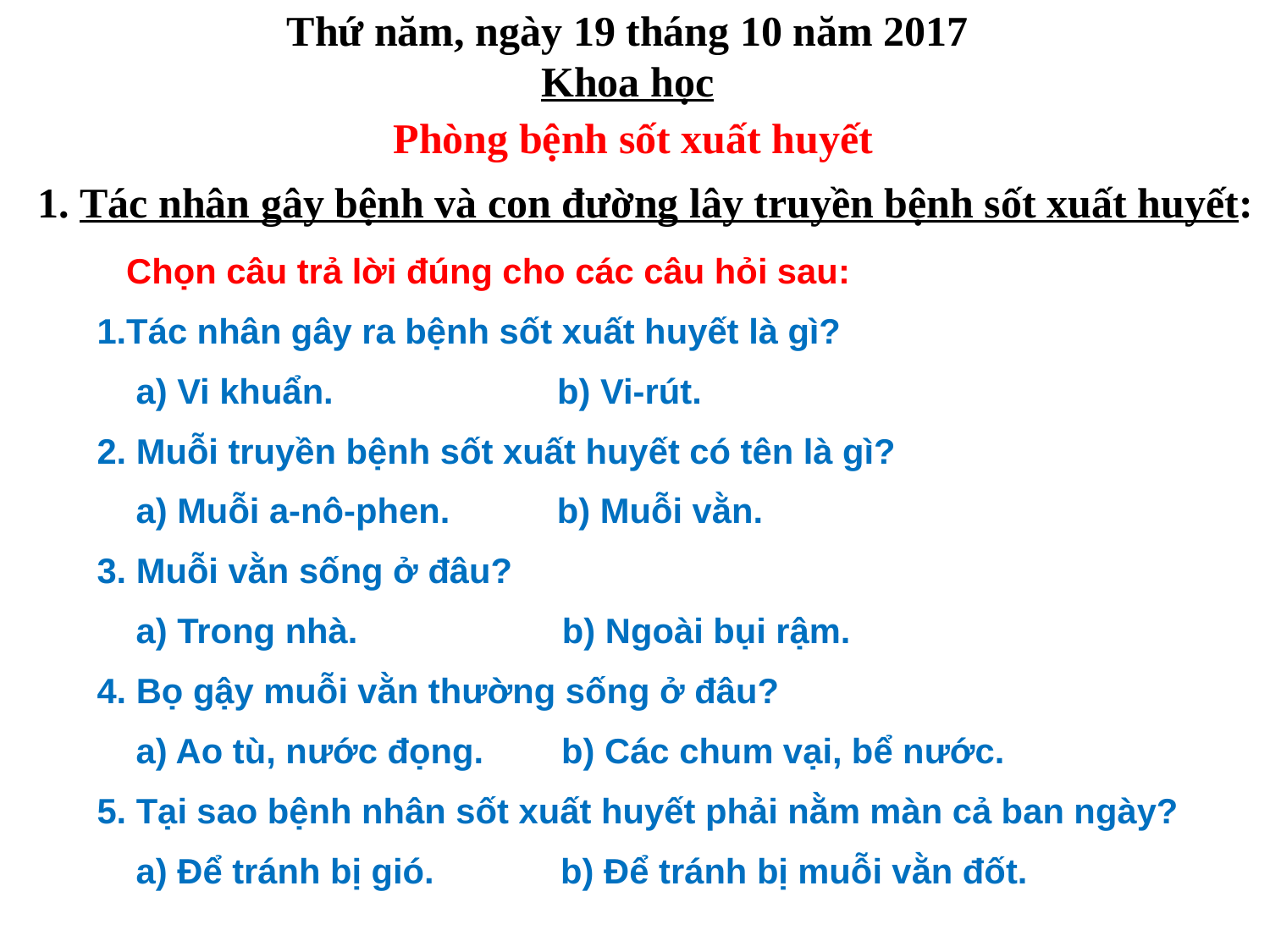

Thứ năm, ngày 19 tháng 10 năm 2017
Khoa học

    Phòng bệnh sốt xuất huyết
1. Tác nhân gây bệnh và con đường lây truyền bệnh sốt xuất huyết:
   Chọn câu trả lời đúng cho các câu hỏi sau:
1.Tác nhân gây ra bệnh sốt xuất huyết là gì?
    a) Vi khuẩn.                       b) Vi-rút.
2. Muỗi truyền bệnh sốt xuất huyết có tên là gì?
    a) Muỗi a-nô-phen.           b) Muỗi vằn.
3. Muỗi vằn sống ở đâu?
    a) Trong nhà.                     b) Ngoài bụi rậm.
4. Bọ gậy muỗi vằn thường sống ở đâu?
    a) Ao tù, nước đọng.        b) Các chum vại, bể nước.
5. Tại sao bệnh nhân sốt xuất huyết phải nằm màn cả ban ngày?
    a) Để tránh bị gió.             b) Để tránh bị muỗi vằn đốt.